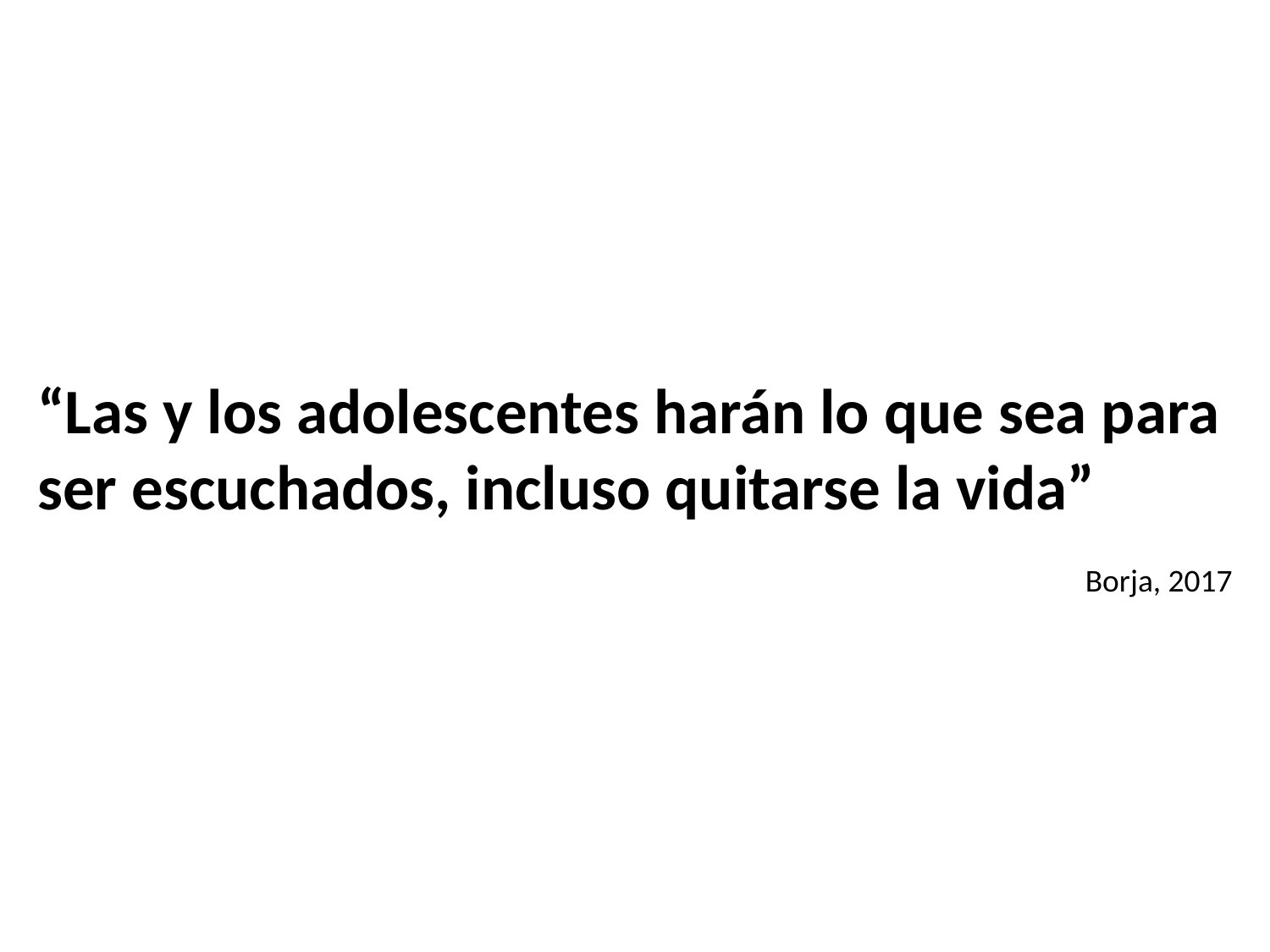

“Las y los adolescentes harán lo que sea para ser escuchados, incluso quitarse la vida”

Borja, 2017